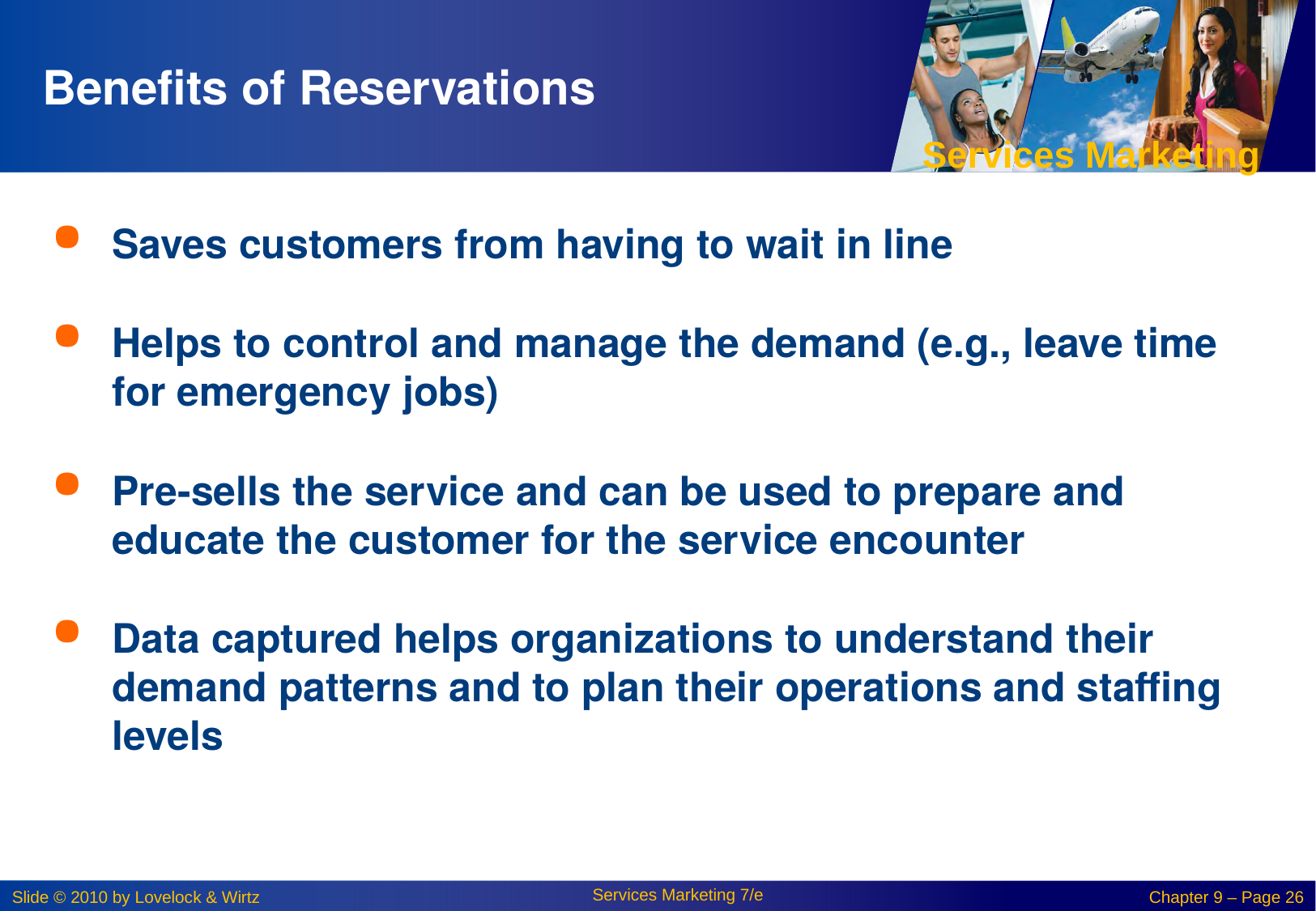

# Benefits of Reservations
Saves customers from having to wait in line
Helps to control and manage the demand (e.g., leave time for emergency jobs)
Pre-sells the service and can be used to prepare and educate the customer for the service encounter
Data captured helps organizations to understand their demand patterns and to plan their operations and staffing levels